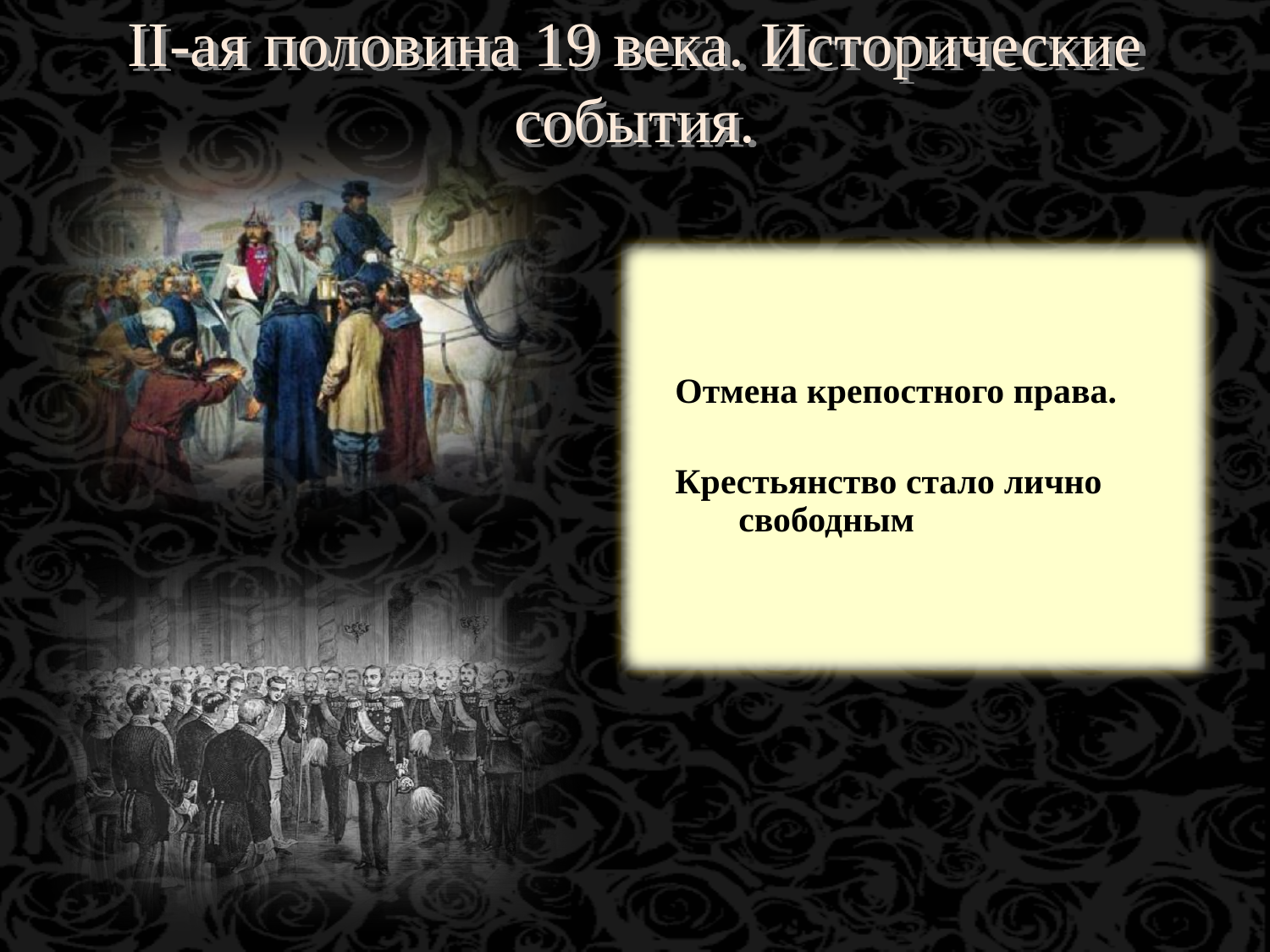

II-ая половина 19 века. Исторические события.

Отмена крепостного права.

Крестьянство стало лично свободным